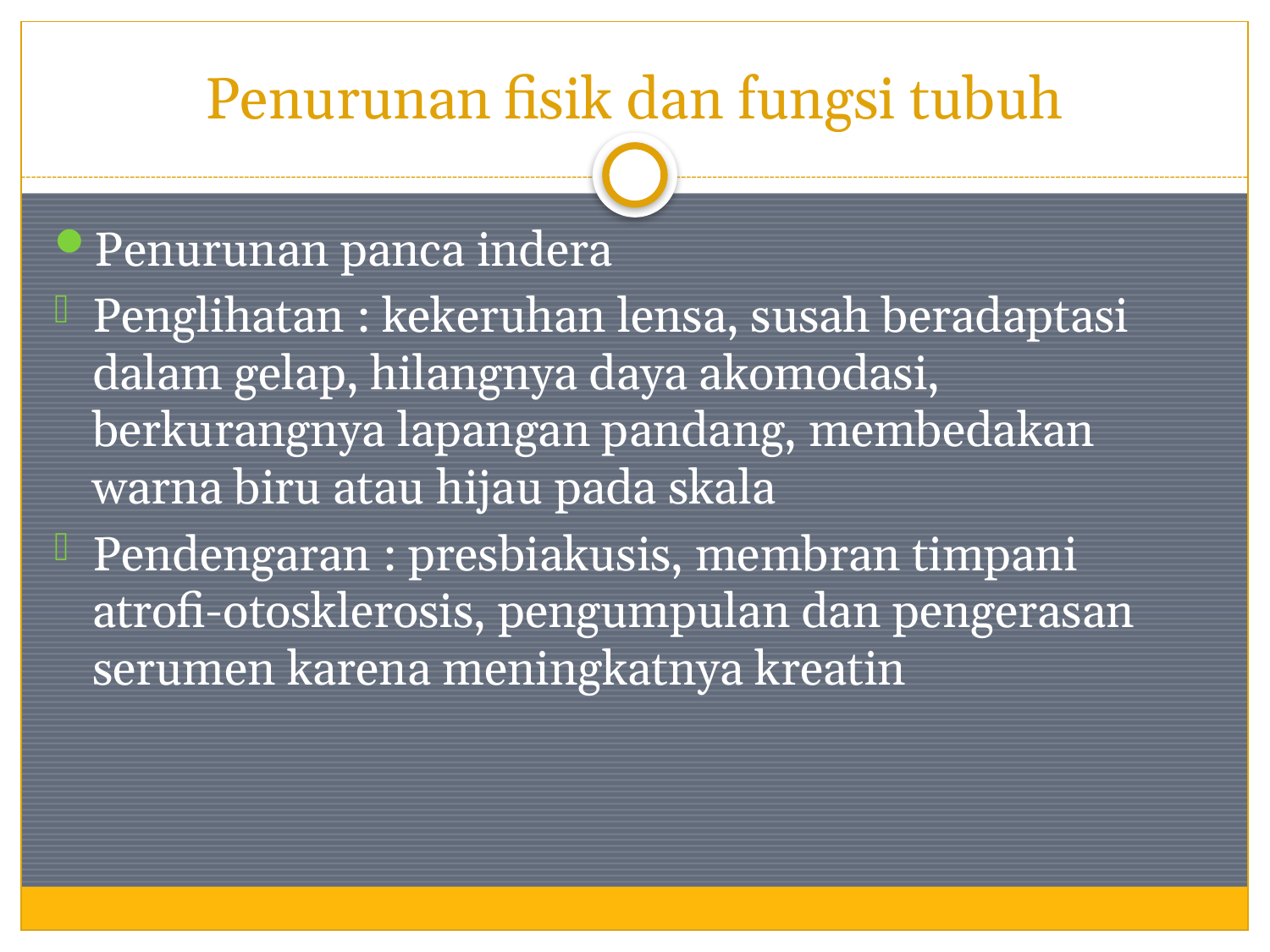

# Penurunan fisik dan fungsi tubuh
Penurunan panca indera
Penglihatan : kekeruhan lensa, susah beradaptasi dalam gelap, hilangnya daya akomodasi, berkurangnya lapangan pandang, membedakan warna biru atau hijau pada skala
Pendengaran : presbiakusis, membran timpani atrofi-otosklerosis, pengumpulan dan pengerasan serumen karena meningkatnya kreatin